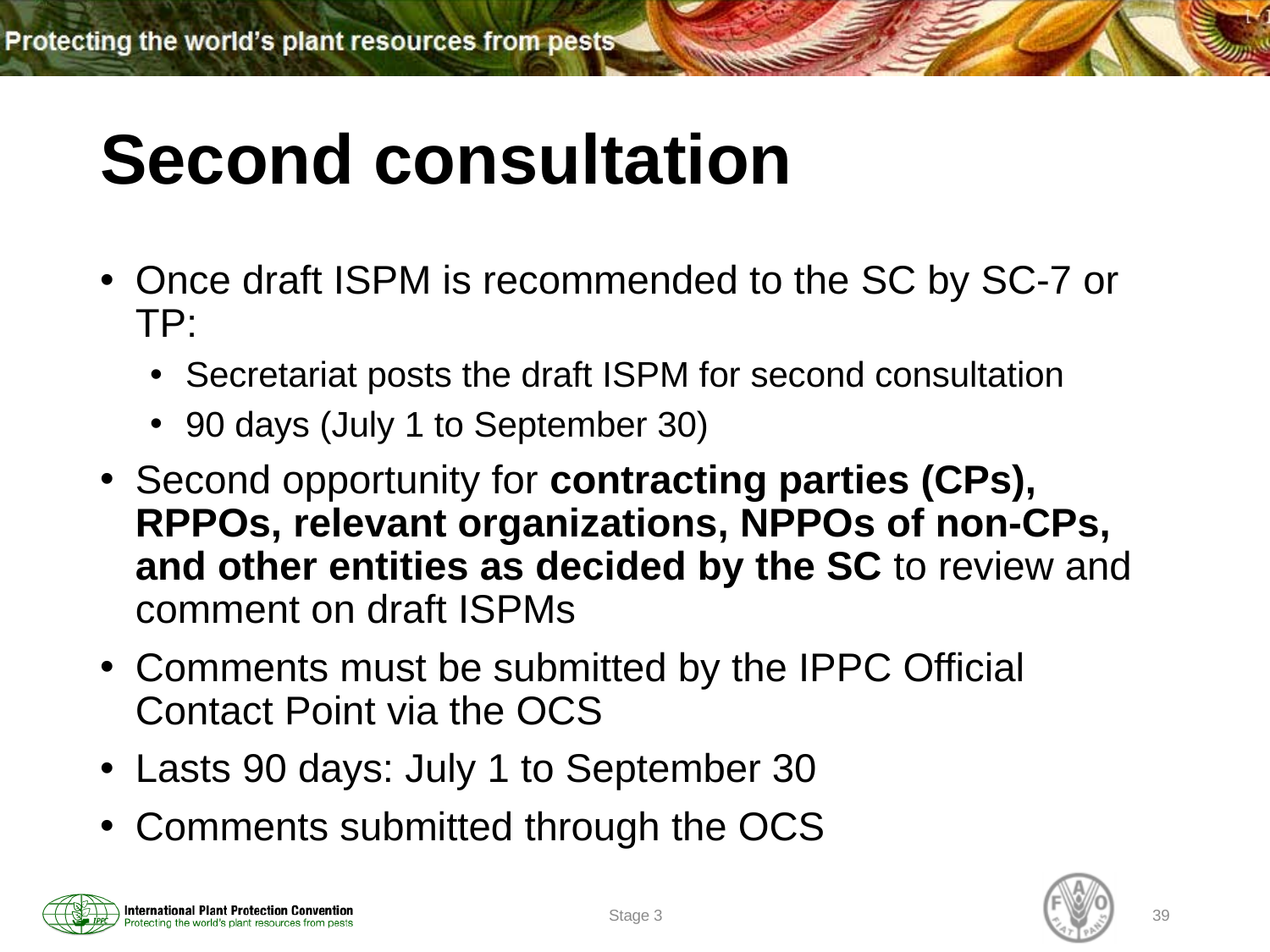

# Second consultation
Once draft ISPM is recommended to the SC by SC-7 or TP:
Secretariat posts the draft ISPM for second consultation
90 days (July 1 to September 30)
Second opportunity for contracting parties (CPs), RPPOs, relevant organizations, NPPOs of non-CPs, and other entities as decided by the SC to review and comment on draft ISPMs
Comments must be submitted by the IPPC Official Contact Point via the OCS
Lasts 90 days: July 1 to September 30
Comments submitted through the OCS
Stage 3
39